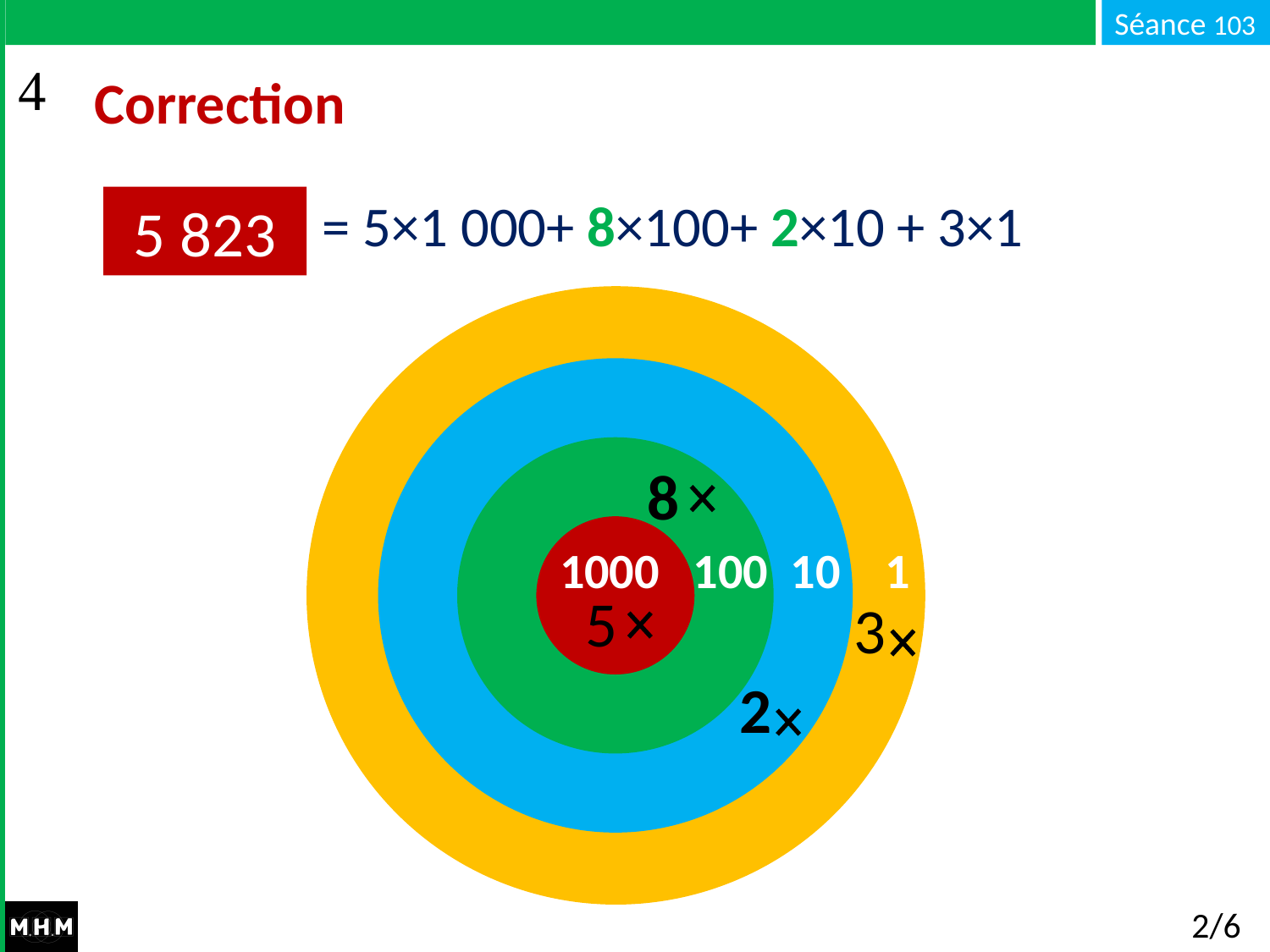

# Correction
= 5×1 000+ 8×100+ 2×10 + 3×1
5 823

 1000   100  10    1
8

5

3

2

2/6